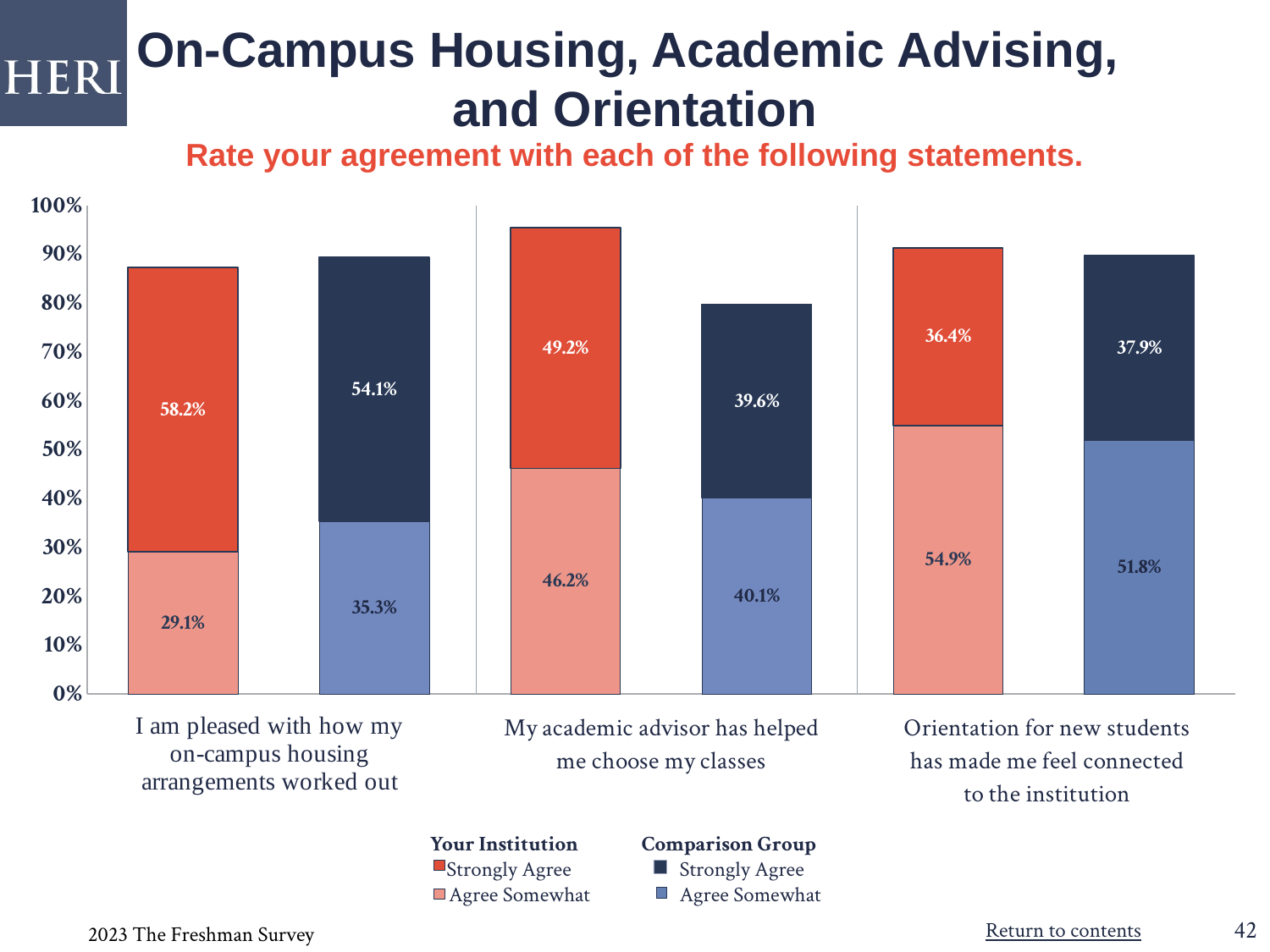

# On-Campus Housing, Academic Advising, and Orientation
Rate your agreement with each of the following statements.

### Chart

| Category | Somewhat Agree | Strongly Agree |
|---|---|---|
| Your Institution | 0.2908 | 0.5816 |
| Comparison Group | 0.353 | 0.541 |
| Your Institution | 0.4615 | 0.4923 |
| Comparison Group | 0.4007 | 0.3964 |
| Your Institution | 0.5487 | 0.3641 |
| Comparison Group | 0.5185 | 0.379 |
 Your Institution               Comparison Group
     Strongly Agree	Strongly Agree
     Agree Somewhat	Agree Somewhat

2023 The Freshman Survey

Return to contents
42